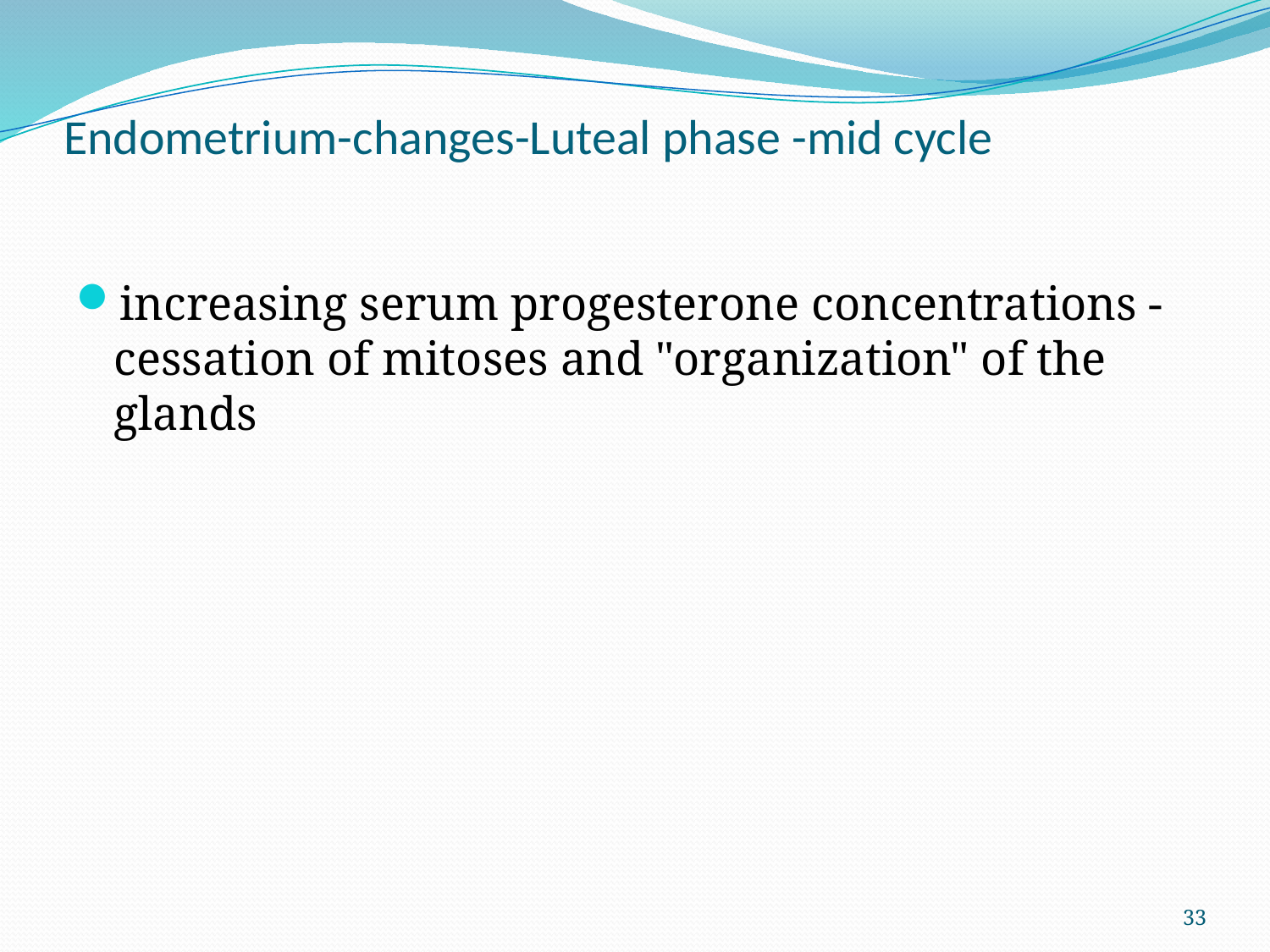

# Endometrium-changes-Luteal phase -mid cycle
increasing serum progesterone concentrations -cessation of mitoses and "organization" of the glands
33